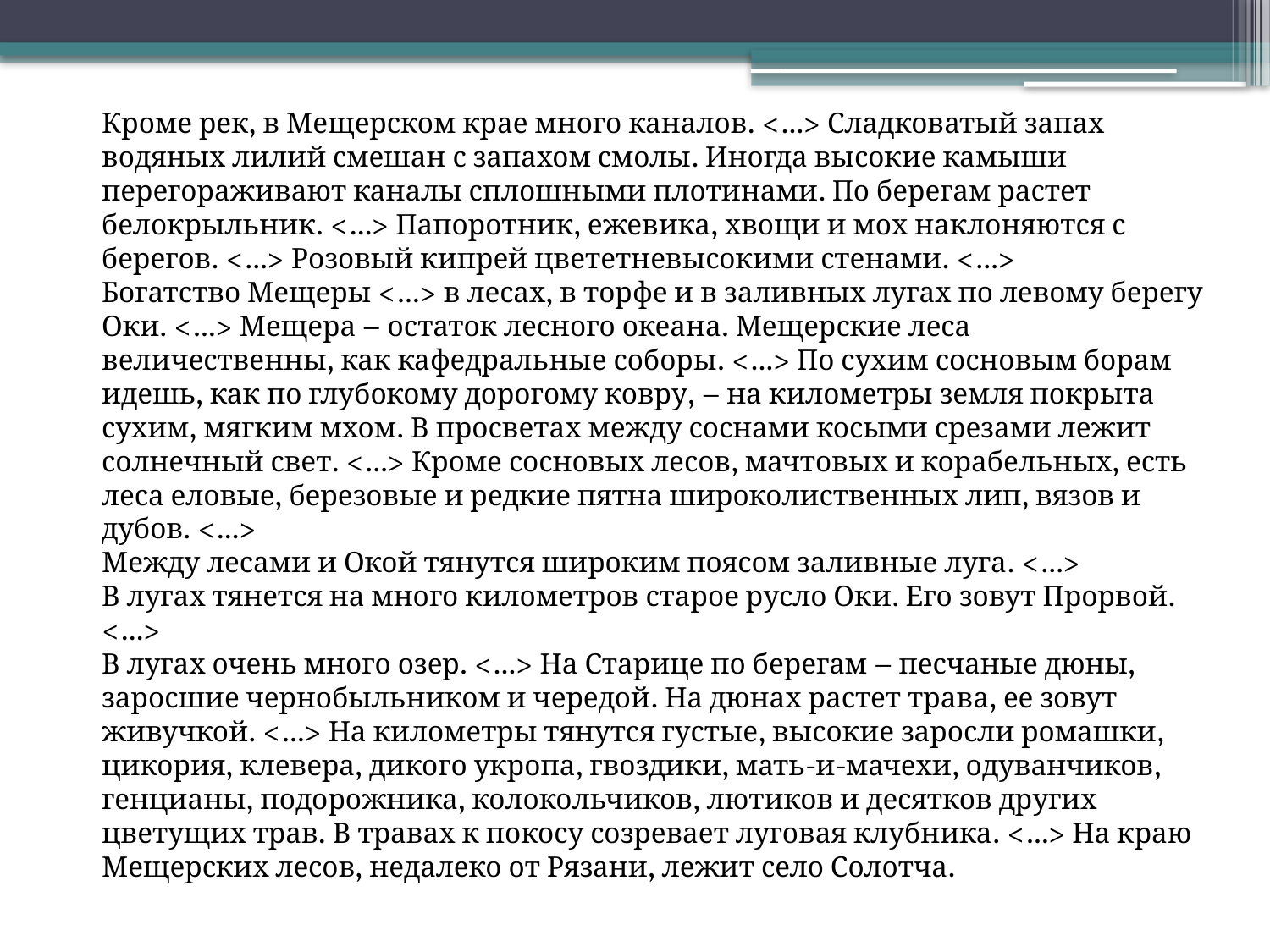

Кроме рек, в Мещерском крае много каналов. <…> Сладковатый запах водяных лилий смешан с запахом смолы. Иногда высокие камыши перегораживают каналы сплошными плотинами. По берегам растет белокрыльник. <…> Папоротник, ежевика, хвощи и мох наклоняются с берегов. <…> Розовый кипрей цвететневысокими стенами. <…>
Богатство Мещеры <…> в лесах, в торфе и в заливных лугах по левому берегу Оки. <…> Мещера – остаток лесного океана. Мещерские леса величественны, как кафедральные соборы. <…> По сухим сосновым борам идешь, как по глубокому дорогому ковру, – на километры земля покрыта сухим, мягким мхом. В просветах между соснами косыми срезами лежит солнечный свет. <…> Кроме сосновых лесов, мачтовых и корабельных, есть леса еловые, березовые и редкие пятна широколиственных лип, вязов и дубов. <…>
Между лесами и Окой тянутся широким поясом заливные луга. <…>
В лугах тянется на много километров старое русло Оки. Его зовут Прорвой. <…>
В лугах очень много озер. <…> На Старице по берегам – песчаные дюны, заросшие чернобыльником и чередой. На дюнах растет трава, ее зовут живучкой. <…> На километры тянутся густые, высокие заросли ромашки, цикория, клевера, дикого укропа, гвоздики, мать-и-мачехи, одуванчиков, генцианы, подорожника, колокольчиков, лютиков и десятков других цветущих трав. В травах к покосу созревает луговая клубника. <…> На краю Мещерских лесов, недалеко от Рязани, лежит село Солотча.